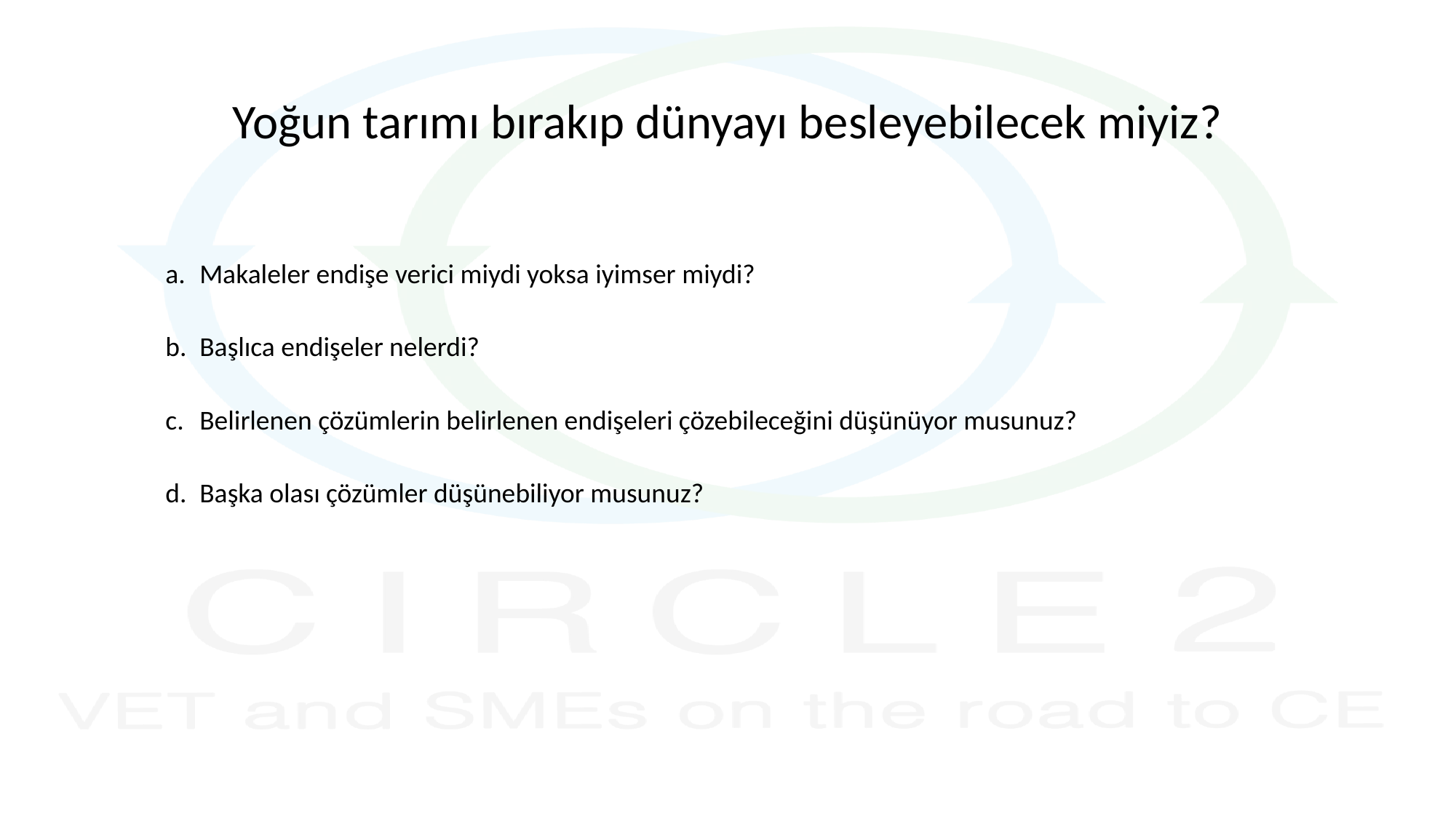

# Yoğun tarımı bırakıp dünyayı besleyebilecek miyiz?
Makaleler endişe verici miydi yoksa iyimser miydi?
Başlıca endişeler nelerdi?
Belirlenen çözümlerin belirlenen endişeleri çözebileceğini düşünüyor musunuz?
Başka olası çözümler düşünebiliyor musunuz?